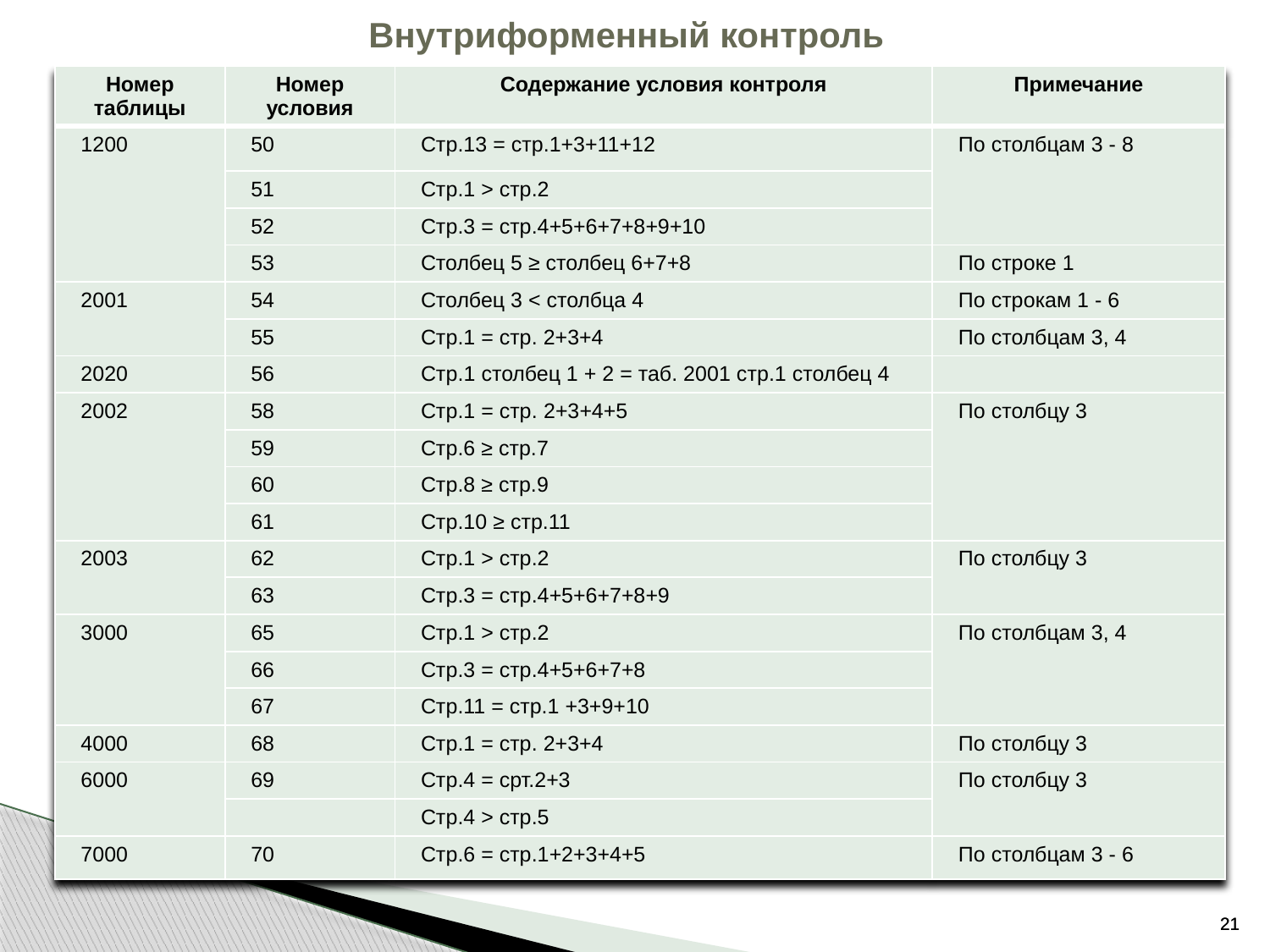

# Внутриформенный контроль
| Номер таблицы | Номер условия | Содержание условия контроля | Примечание |
| --- | --- | --- | --- |
| 1200 | 50 | Стр.13 = стр.1+3+11+12 | По столбцам 3 - 8 |
|  | 51 | Стр.1 ˃ стр.2 |  |
|  | 52 | Стр.3 = стр.4+5+6+7+8+9+10 |  |
|  | 53 | Столбец 5 ≥ столбец 6+7+8 | По строке 1 |
| 2001 | 54 | Столбец 3 < столбца 4 | По строкам 1 - 6 |
|  | 55 | Стр.1 = стр. 2+3+4 | По столбцам 3, 4 |
| 2020 | 56 | Стр.1 столбец 1 + 2 = таб. 2001 стр.1 столбец 4 |  |
| 2002 | 58 | Стр.1 = стр. 2+3+4+5 | По столбцу 3 |
|  | 59 | Стр.6 ≥ стр.7 |  |
|  | 60 | Стр.8 ≥ стр.9 |  |
|  | 61 | Стр.10 ≥ стр.11 |  |
| 2003 | 62 | Стр.1 ˃ стр.2 | По столбцу 3 |
|  | 63 | Стр.3 = стр.4+5+6+7+8+9 |  |
| 3000 | 65 | Стр.1 ˃ стр.2 | По столбцам 3, 4 |
|  | 66 | Стр.3 = стр.4+5+6+7+8 |  |
|  | 67 | Стр.11 = стр.1 +3+9+10 |  |
| 4000 | 68 | Стр.1 = стр. 2+3+4 | По столбцу 3 |
| 6000 | 69 | Стр.4 = срт.2+3 | По столбцу 3 |
|  |  | Стр.4 ˃ стр.5 |  |
| 7000 | 70 | Стр.6 = стр.1+2+3+4+5 | По столбцам 3 - 6 |
21
21